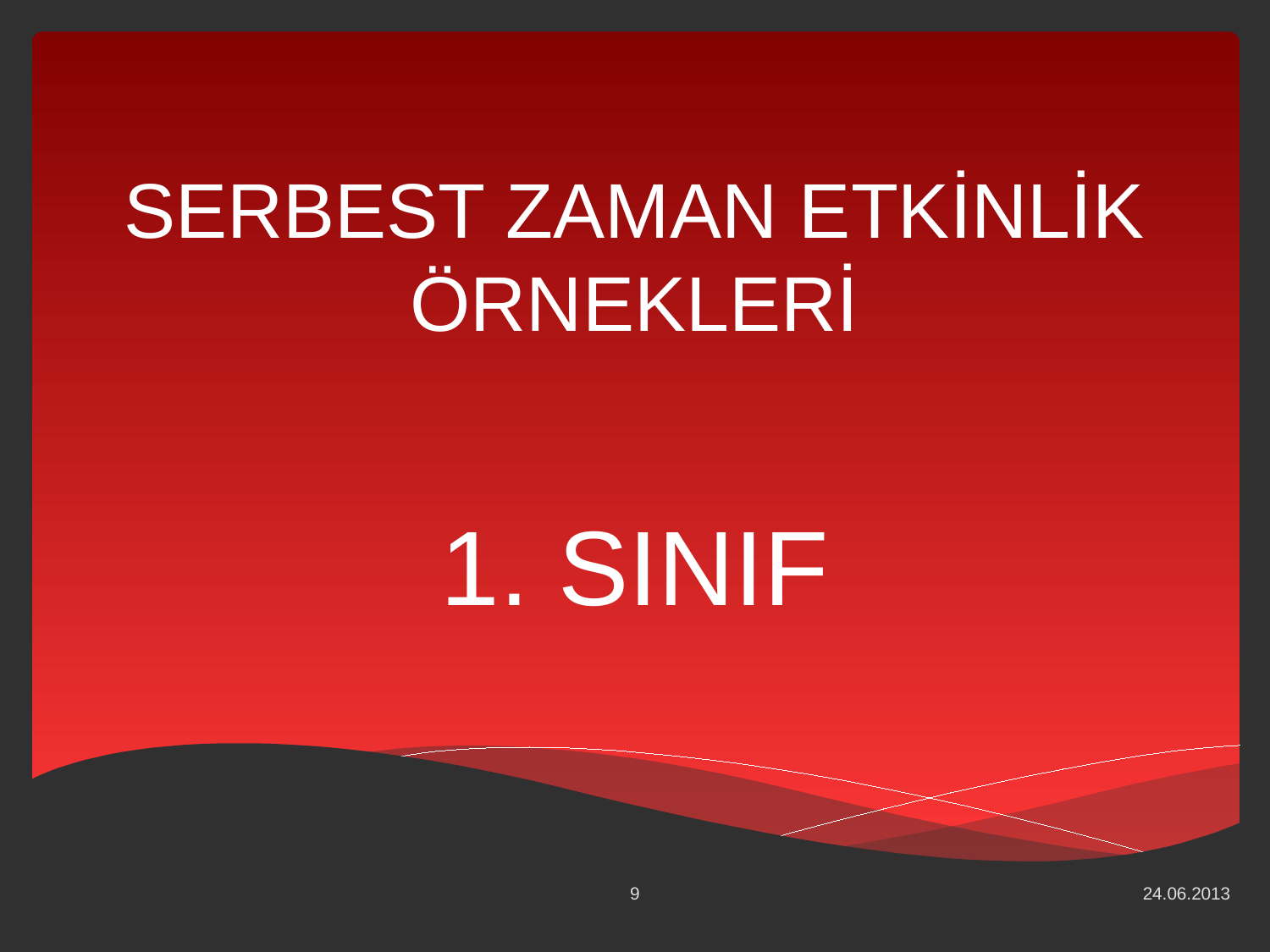

# SERBEST ZAMAN ETKİNLİK ÖRNEKLERİ
1. SINIF
9
24.06.2013